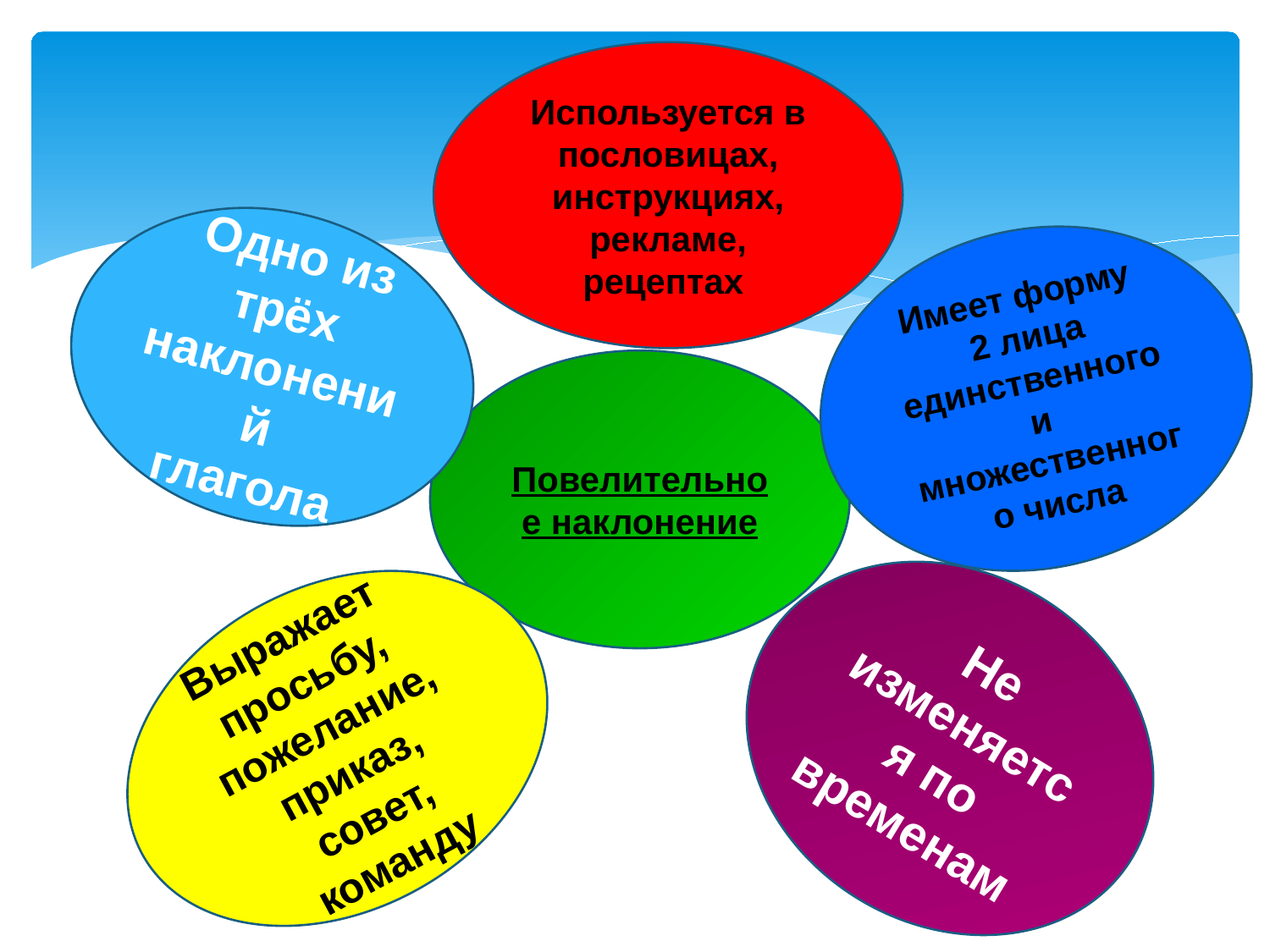

Используется в пословицах, инструкциях, рекламе, рецептах
Одно из трёх наклонений
глагола
Имеет форму
 2 лица единственного и множественного числа
Повелительное наклонение
Не изменяется по временам
Выражает просьбу, пожелание, приказ, совет, команду